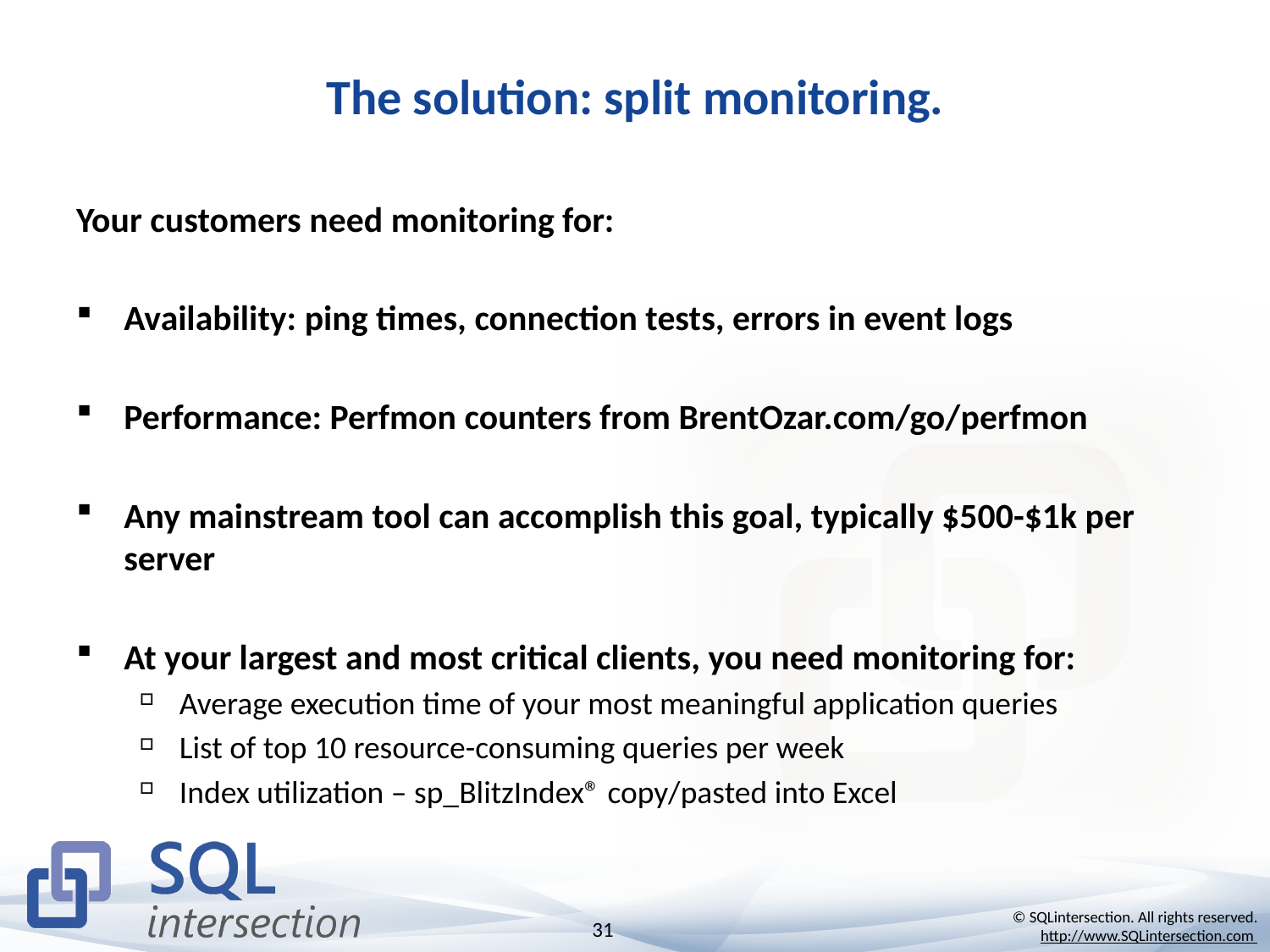

# The solution: split monitoring.
Your customers need monitoring for:

Availability: ping times, connection tests, errors in event logs

Performance: Perfmon counters from BrentOzar.com/go/perfmon

Any mainstream tool can accomplish this goal, typically $500-$1k per server

At your largest and most critical clients, you need monitoring for:
Average execution time of your most meaningful application queries
List of top 10 resource-consuming queries per week
Index utilization – sp_BlitzIndex® copy/pasted into Excel